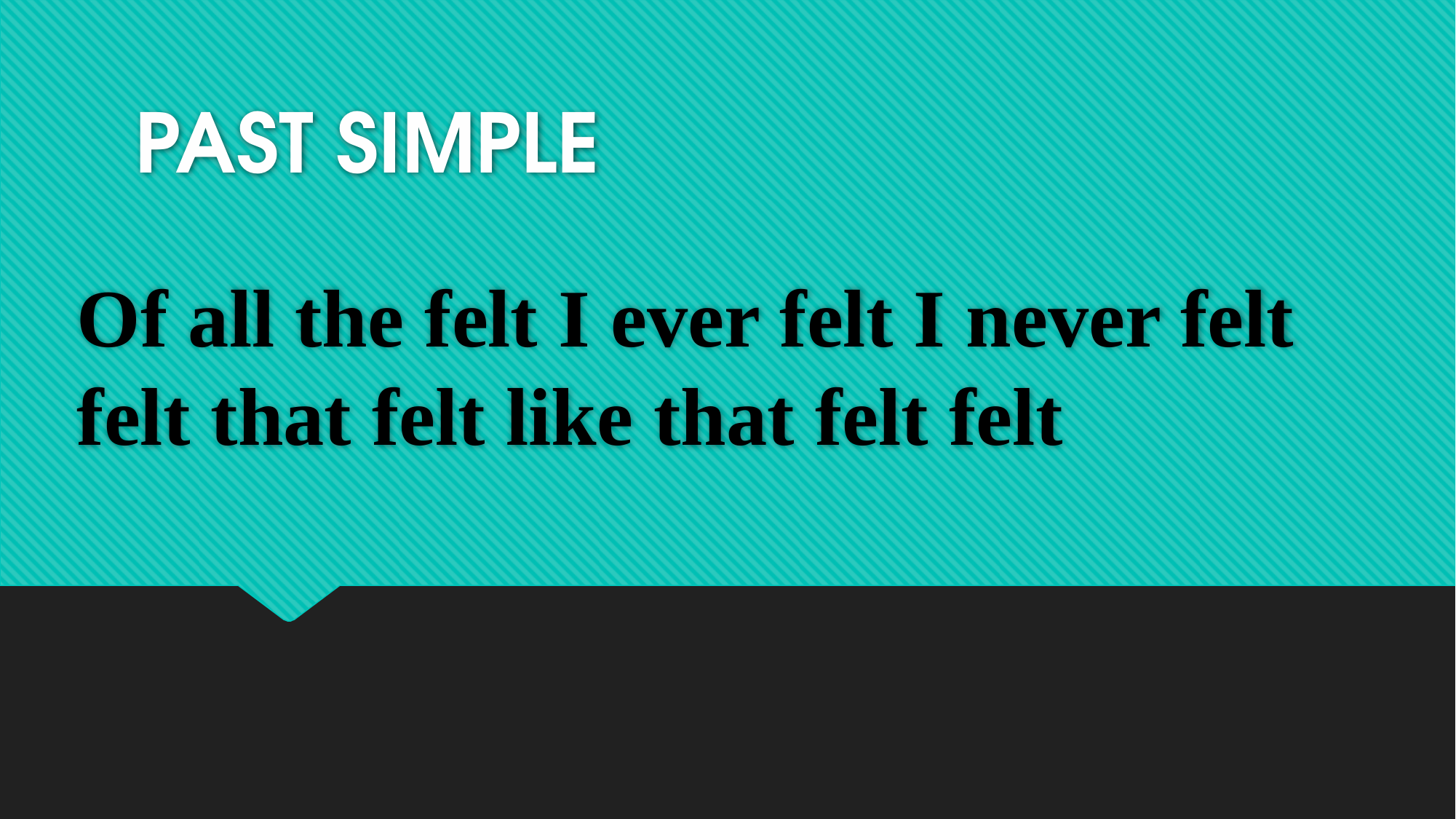

# PAST SIMPLE
Of all the felt I ever felt I never felt felt that felt like that felt felt